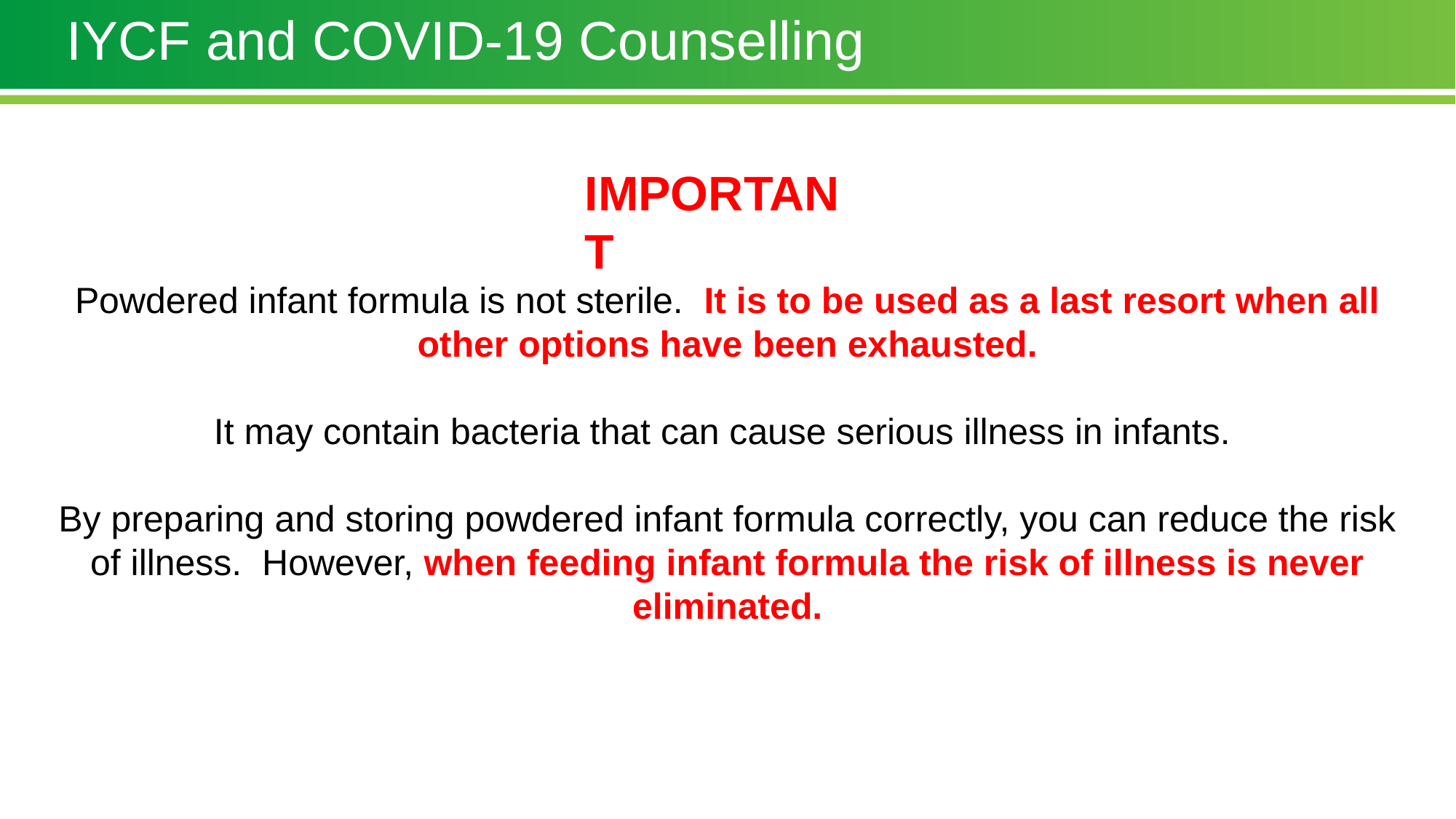

# IYCF and COVID-19 Counselling
IMPORTANT
Powdered infant formula is not sterile.  It is to be used as a last resort when all other options have been exhausted.

It may contain bacteria that can cause serious illness in infants.

By preparing and storing powdered infant formula correctly, you can reduce the risk of illness.  However, when feeding infant formula the risk of illness is never eliminated.